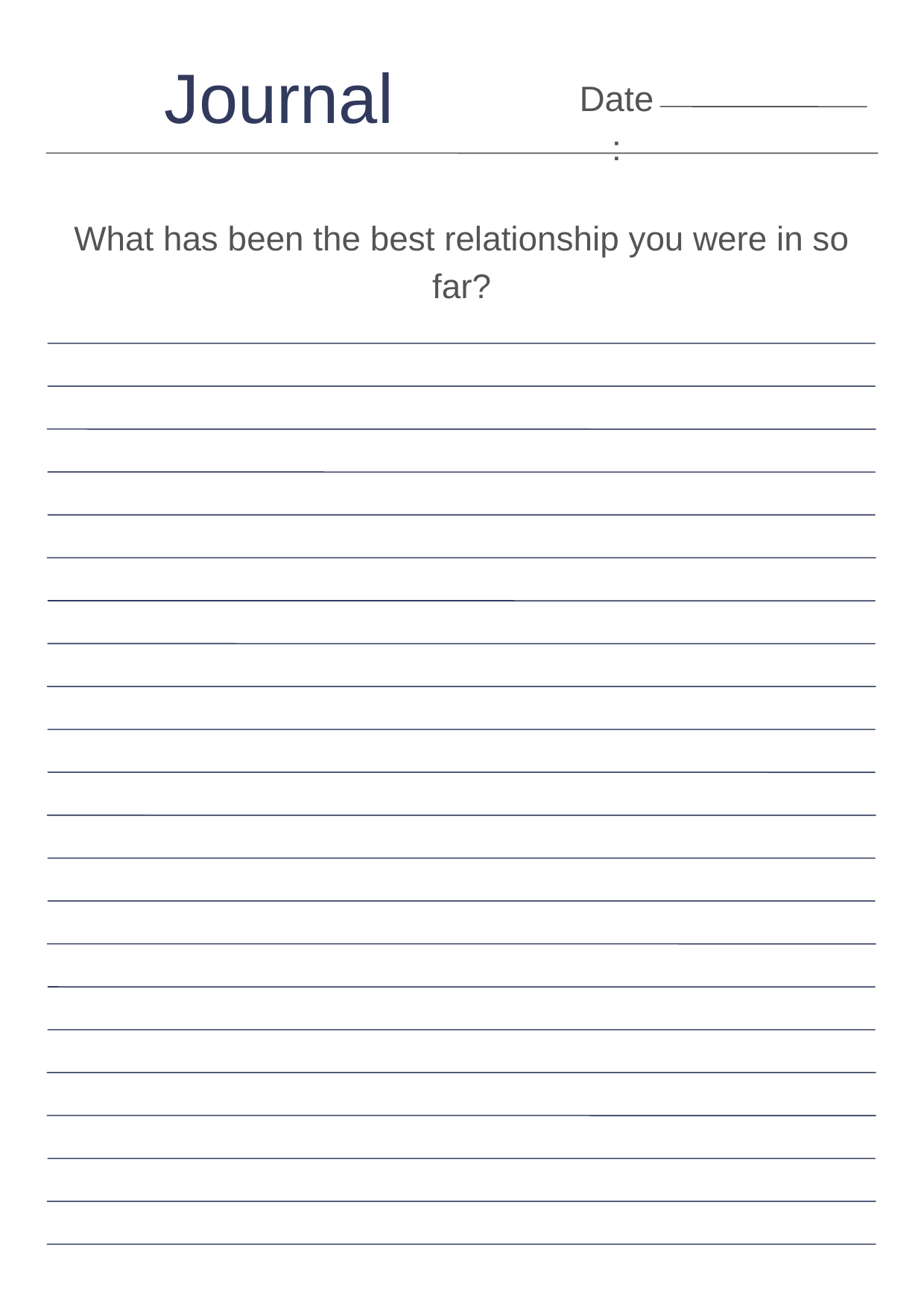

Journal
Date:

What has been the best relationship you were in so far?